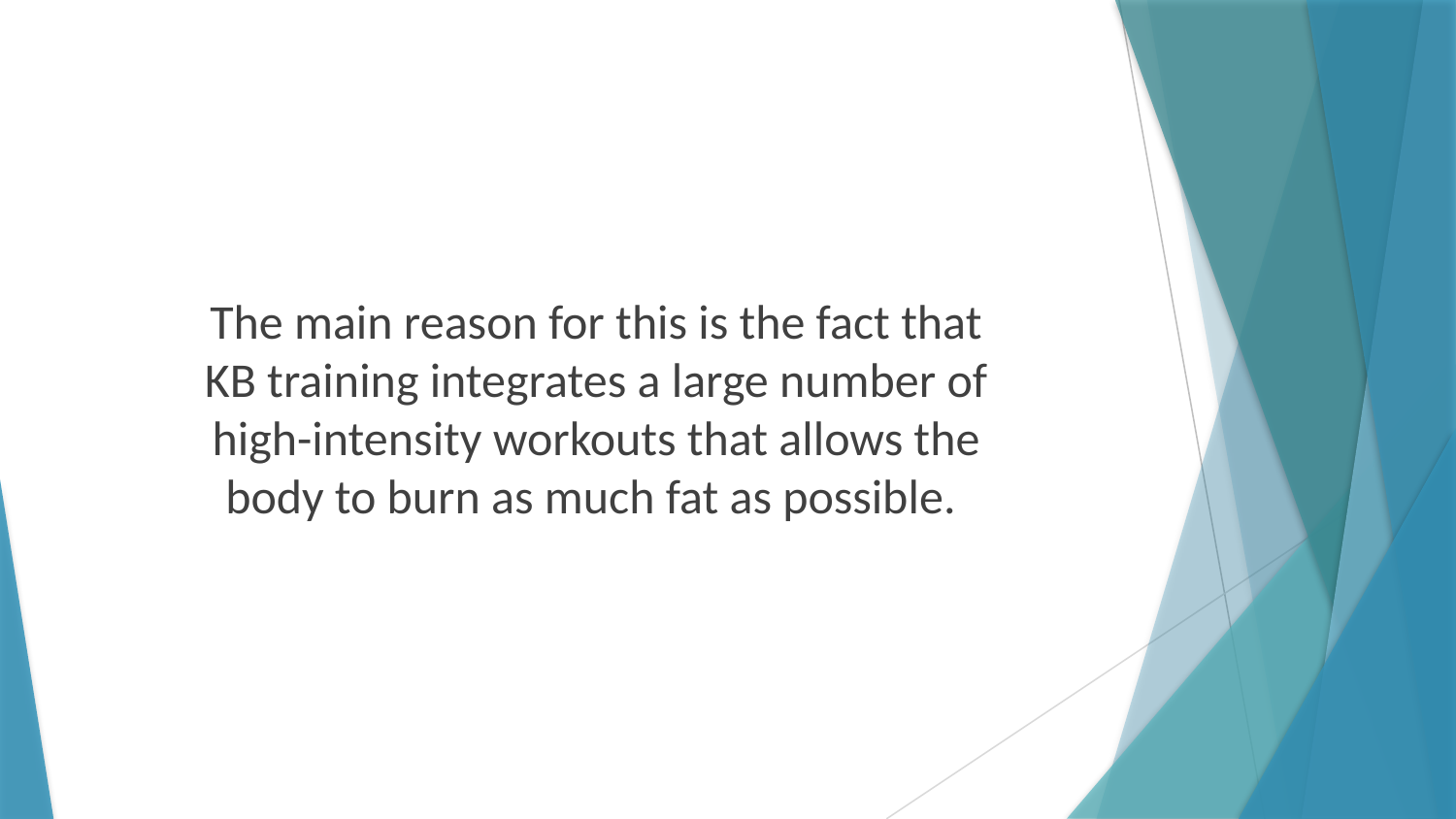

The main reason for this is the fact that KB training integrates a large number of high-intensity workouts that allows the body to burn as much fat as possible.